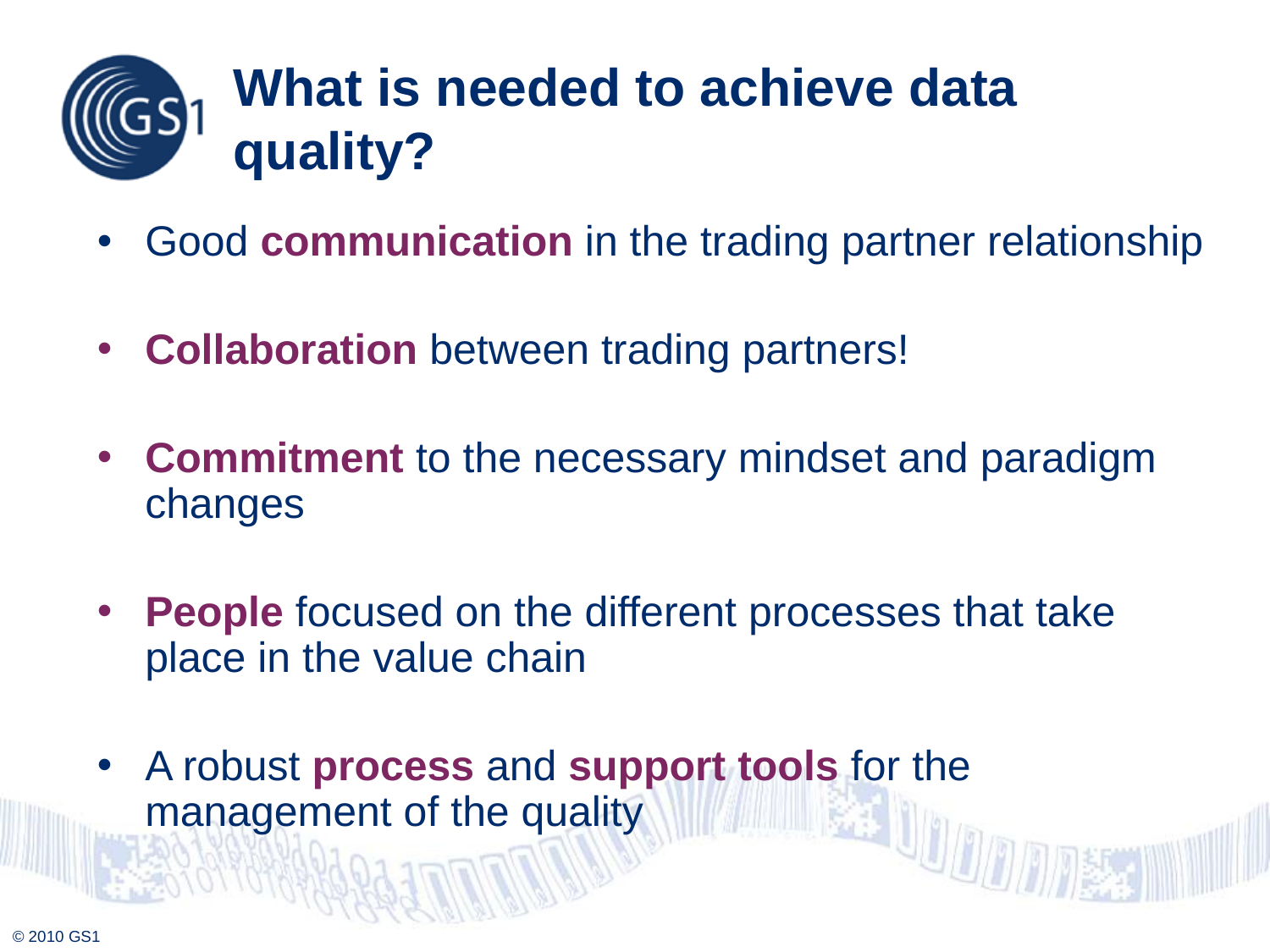

# What is needed to achieve data quality?
Good communication in the trading partner relationship

Collaboration between trading partners!

Commitment to the necessary mindset and paradigm changes

People focused on the different processes that take place in the value chain

A robust process and support tools for the management of the quality